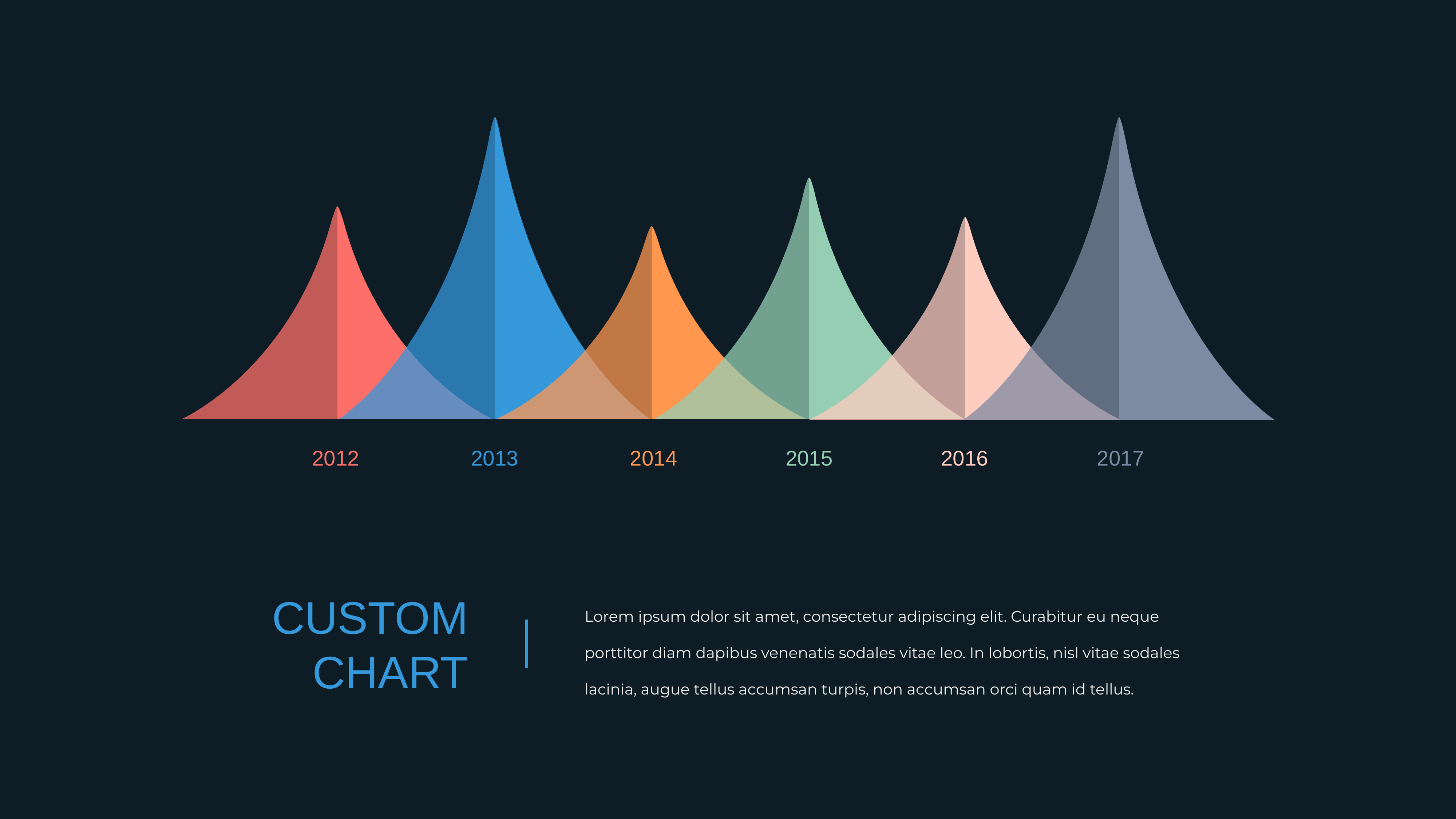

2012
2013
2014
2015
2016
2017
CUSTOM
CHART
Lorem ipsum dolor sit amet, consectetur adipiscing elit. Curabitur eu neque porttitor diam dapibus venenatis sodales vitae leo. In lobortis, nisl vitae sodales lacinia, augue tellus accumsan turpis, non accumsan orci quam id tellus.